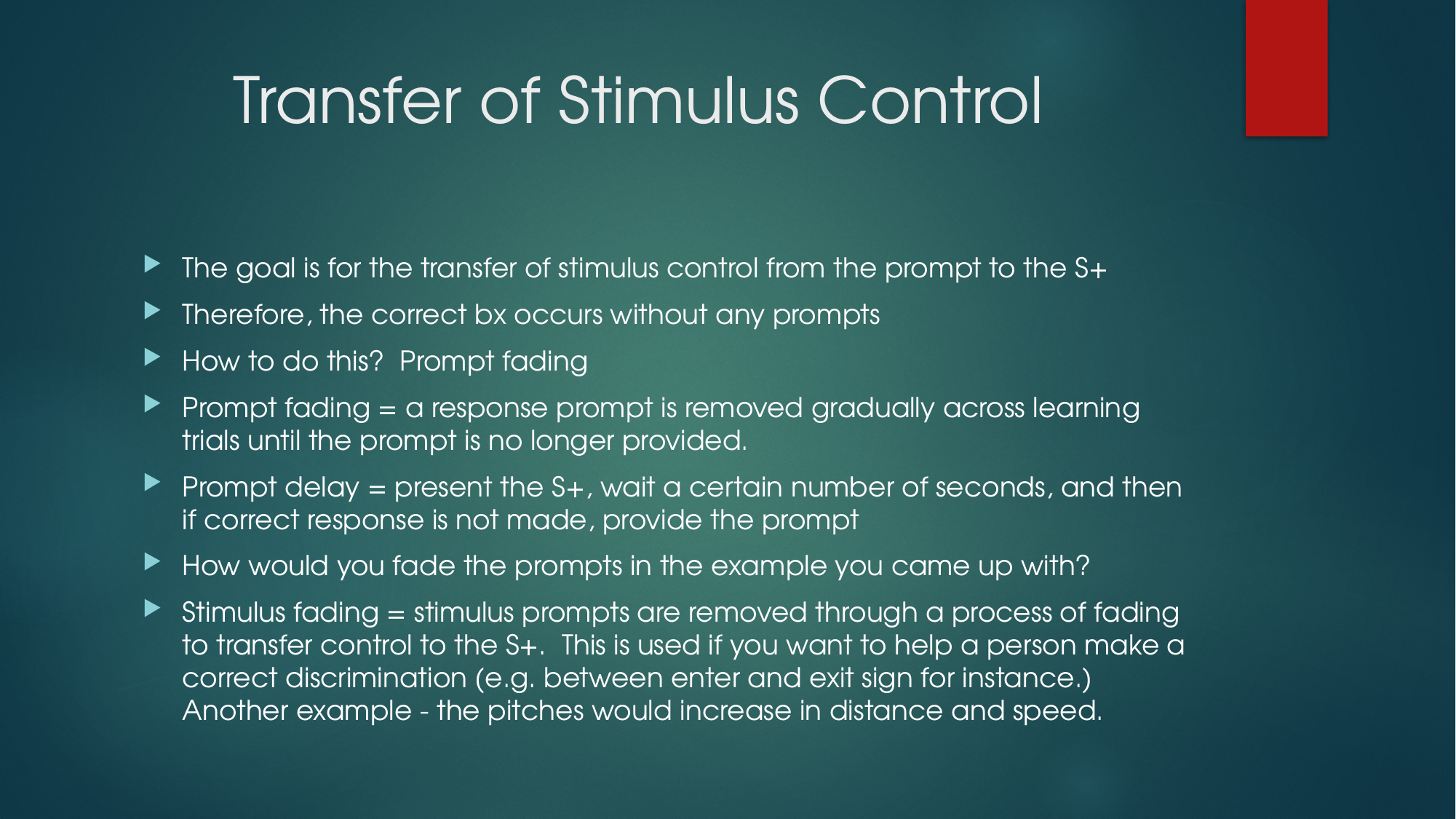

# Transfer of Stimulus Control
The goal is for the transfer of stimulus control from the prompt to the S+
Therefore, the correct bx occurs without any prompts
How to do this?  Prompt fading
Prompt fading = a response prompt is removed gradually across learning trials until the prompt is no longer provided.
Prompt delay = present the S+, wait a certain number of seconds, and then if correct response is not made, provide the prompt
How would you fade the prompts in the example you came up with?
Stimulus fading = stimulus prompts are removed through a process of fading to transfer control to the S+.  This is used if you want to help a person make a correct discrimination (e.g. between enter and exit sign for instance.) Another example - the pitches would increase in distance and speed.